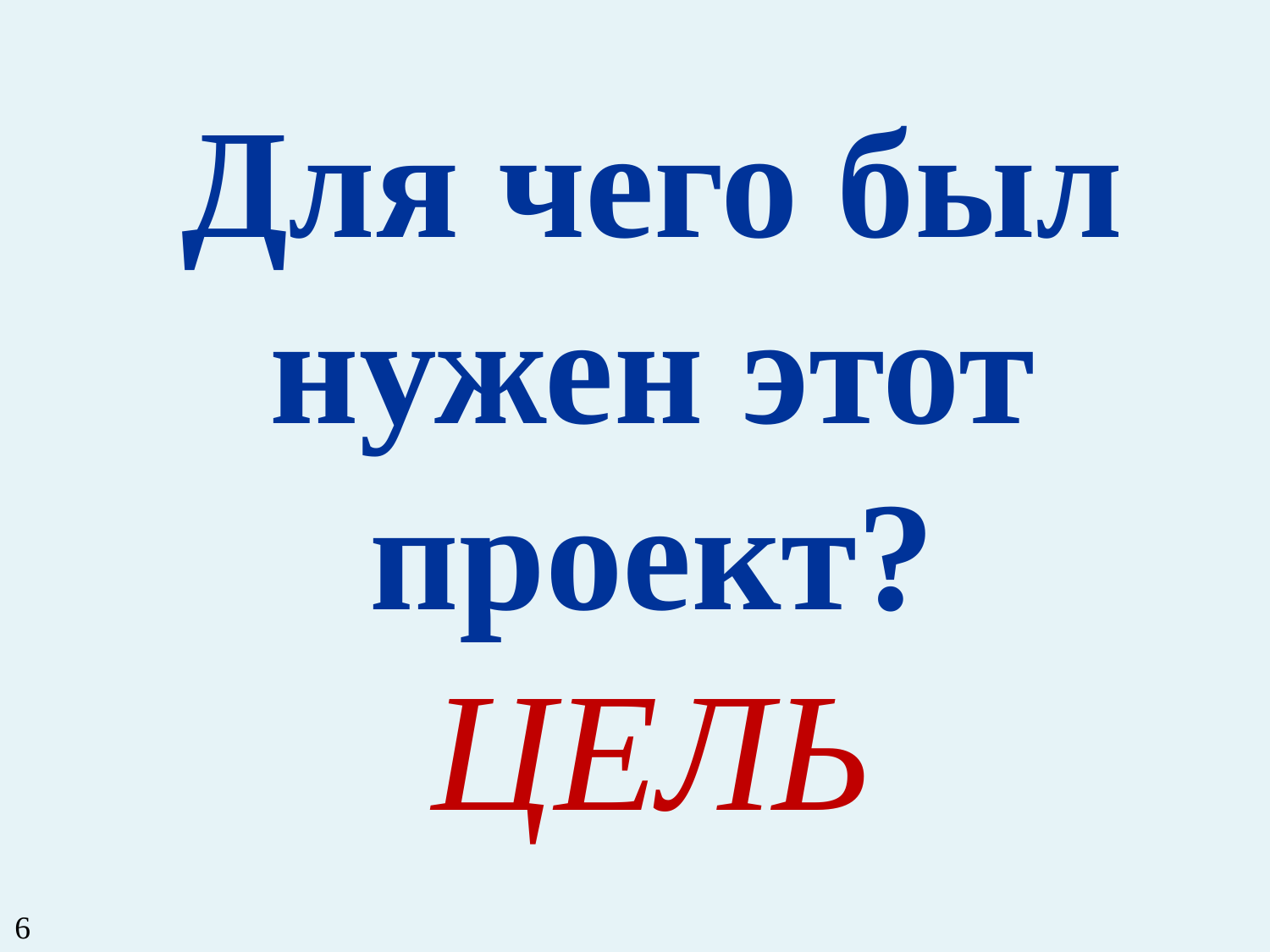

Для чего был нужен этот проект?
ЦЕЛЬ
6